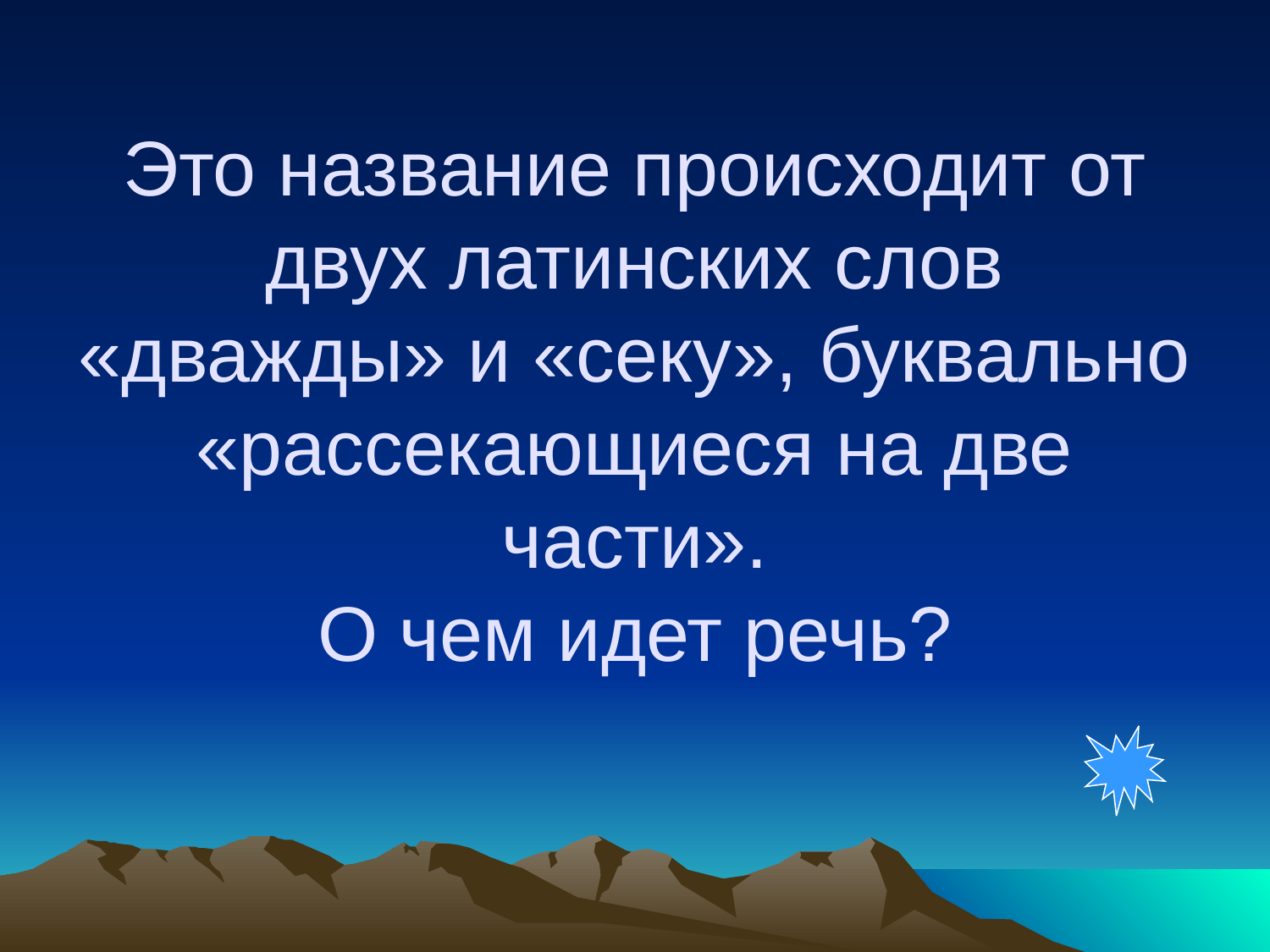

# Это название происходит от двух латинских слов «дважды» и «секу», буквально «рассекающиеся на две части». О чем идет речь?